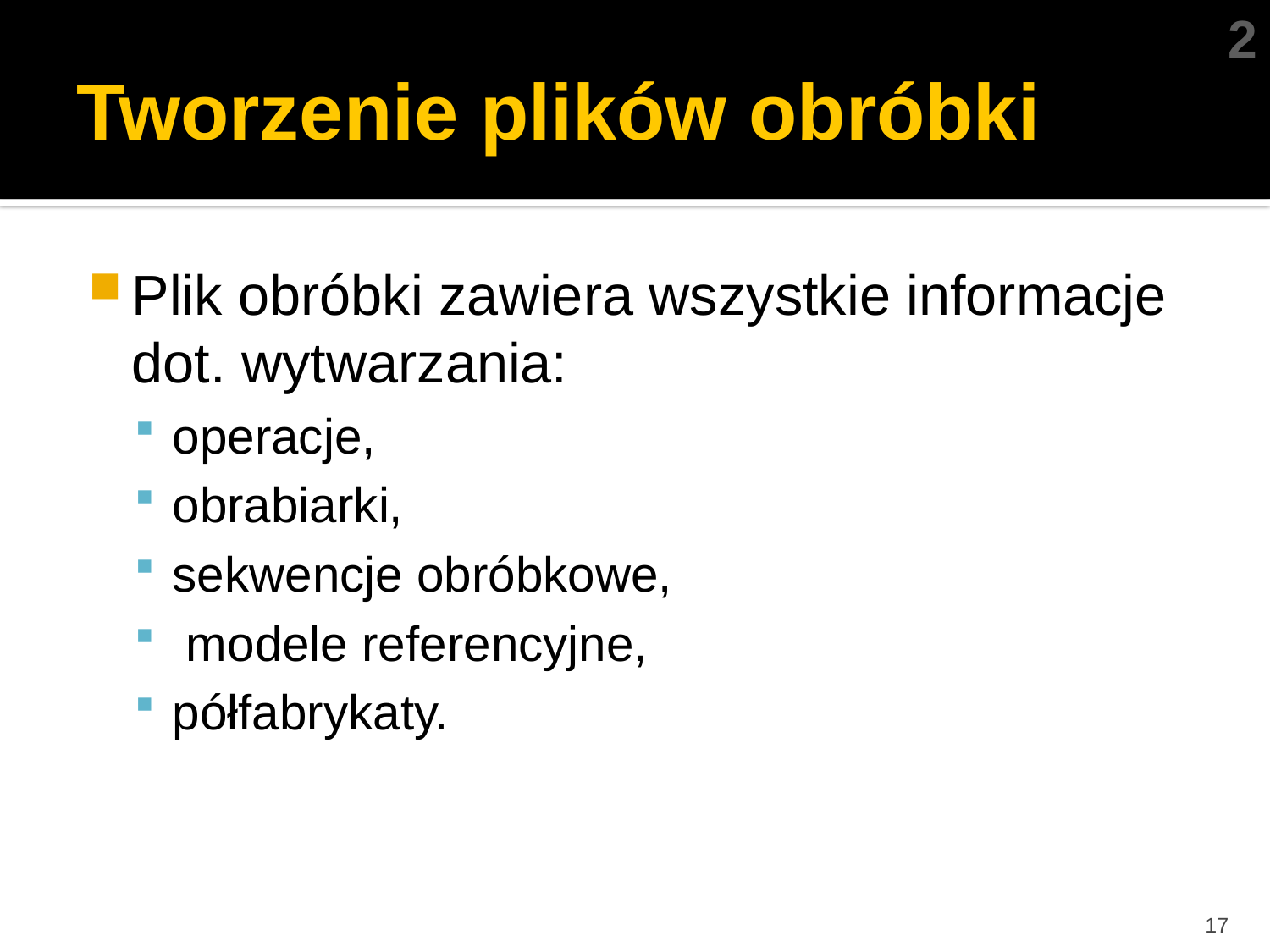

2
# Tworzenie plików obróbki
Plik obróbki zawiera wszystkie informacje dot. wytwarzania:
operacje,
obrabiarki,
sekwencje obróbkowe,
 modele referencyjne,
półfabrykaty.
17